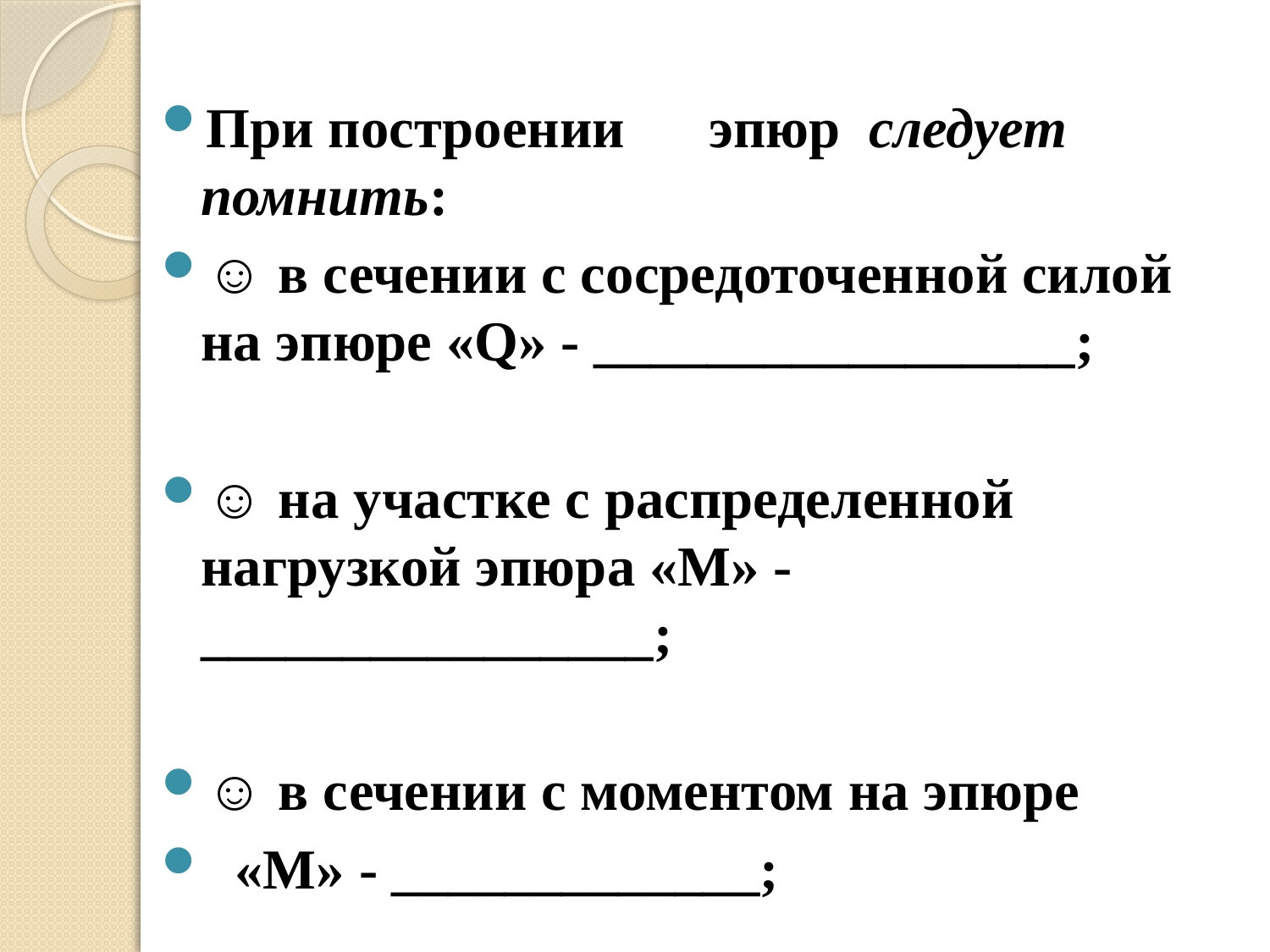

#
При построении 	эпюр  следует помнить:
☺ в сечении с сосредоточенной силой на эпюре «Q» - _________________;

☺ на участке с распределенной нагрузкой эпюра «М» - ________________;

☺ в сечении с моментом на эпюре
  «М» - _____________;